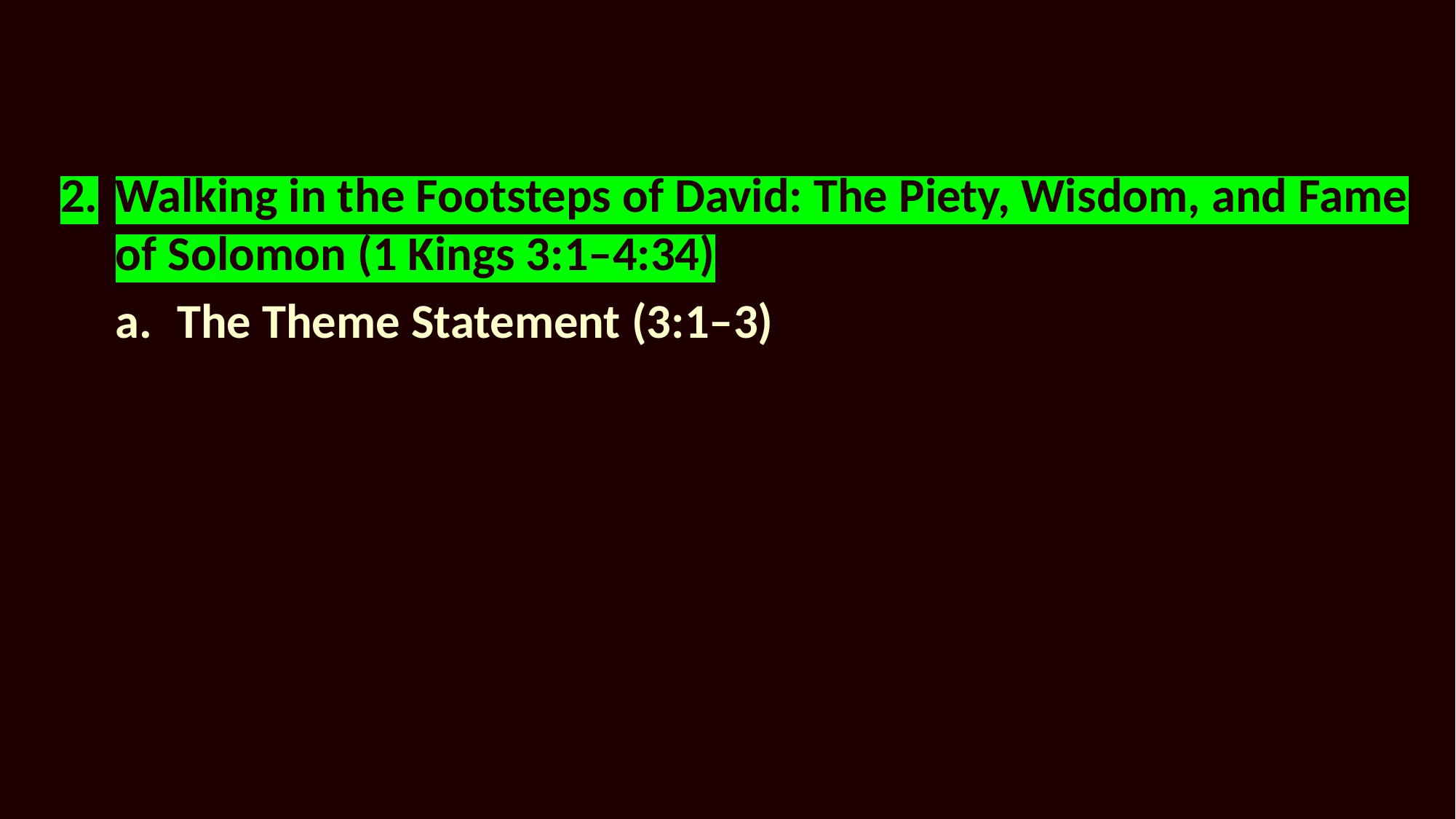

2.	Walking in the Footsteps of David: The Piety, Wisdom, and Fame of Solomon (1 Kings 3:1–4:34)
The Theme Statement (3:1–3)